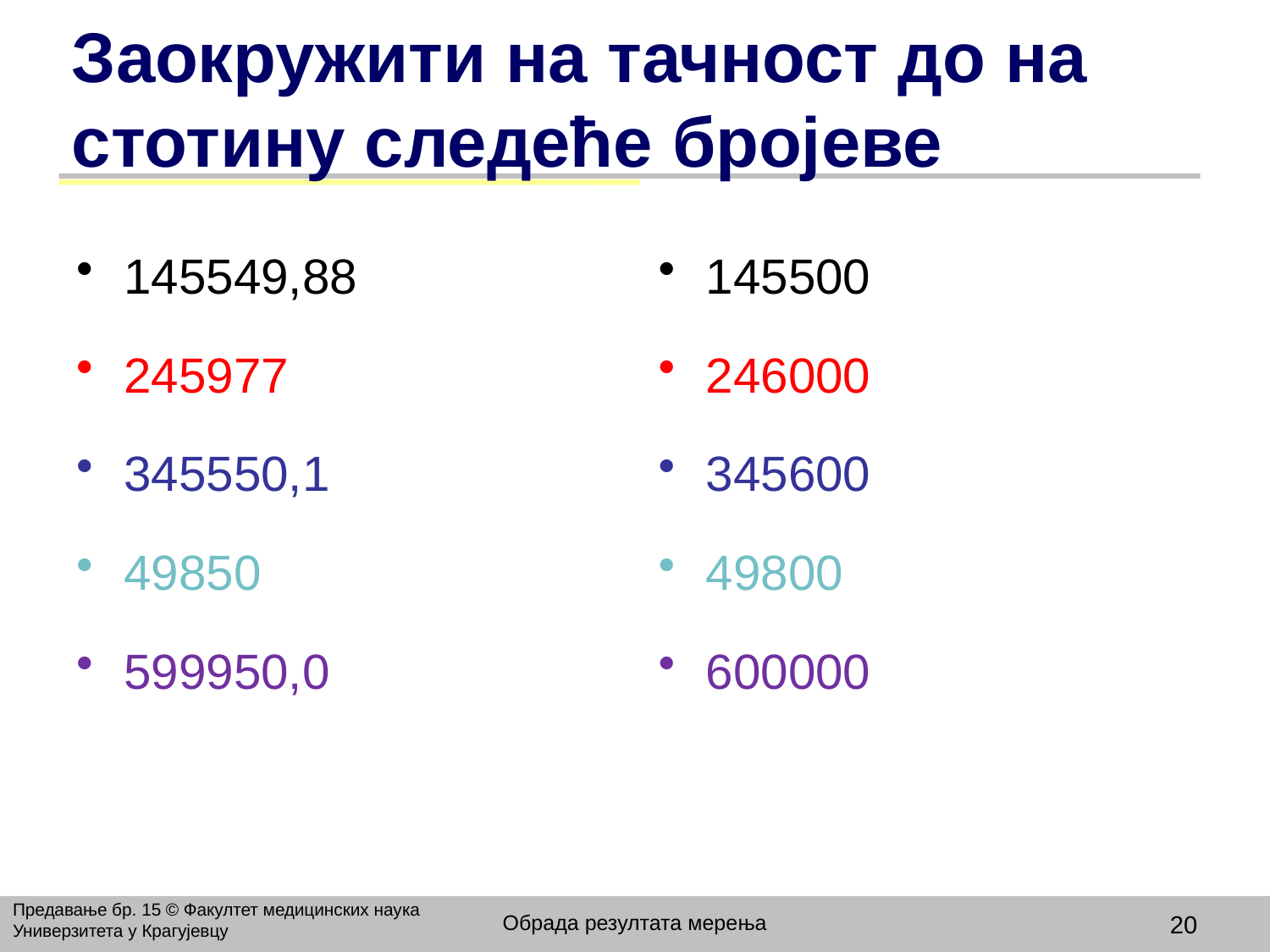

# Заокружити на тачност до на стотину следеће бројеве
145549,88
245977
345550,1
49850
599950,0

145500
246000
345600
49800
600000
Предавање бр. 15 © Факултет медицинских наука Универзитета у Крагујевцу
Обрада резултата мерења
20